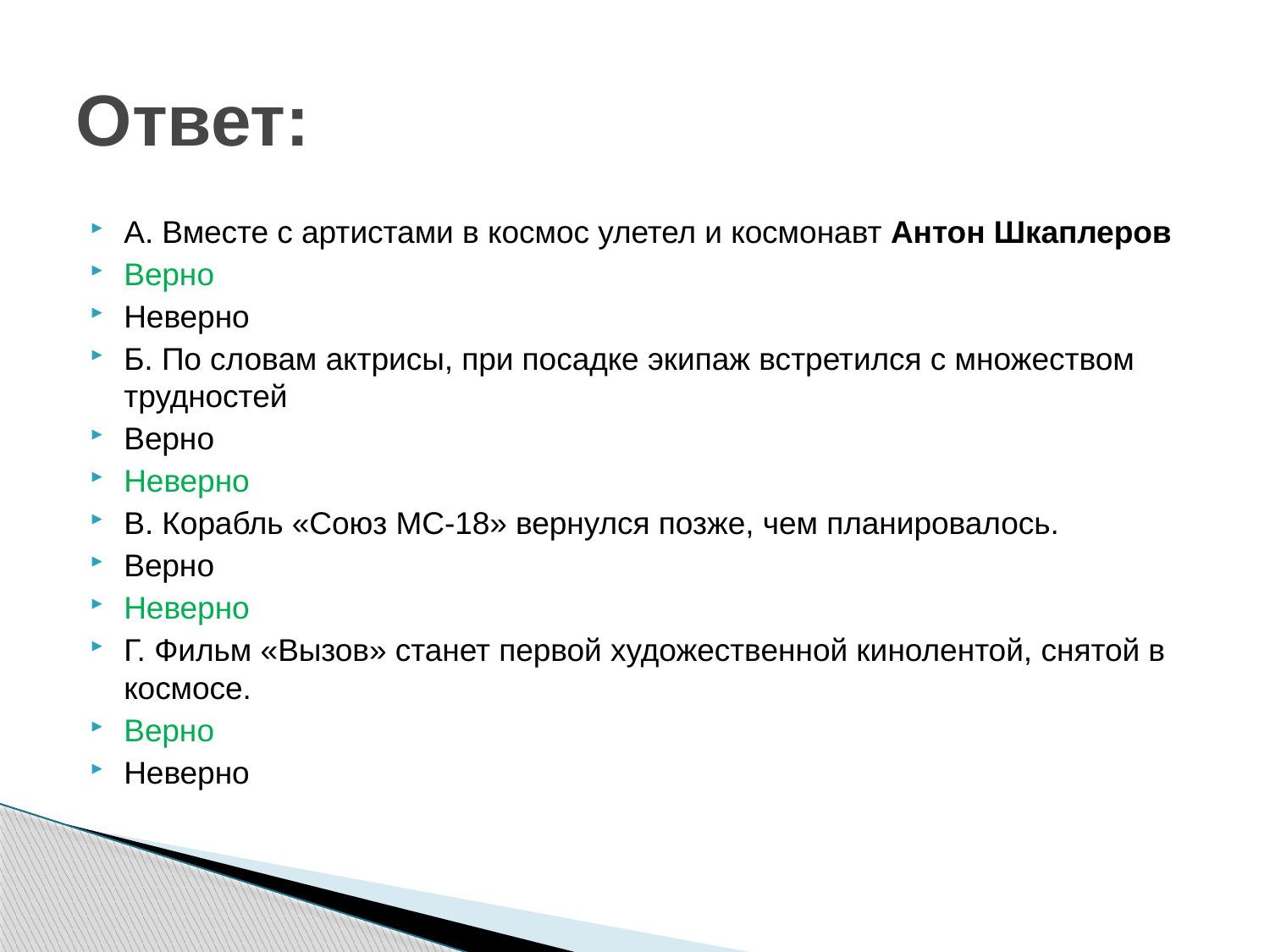

# Ответ:
А. Вместе с артистами в космос улетел и космонавт Антон Шкаплеров
Верно
Неверно
Б. По словам актрисы, при посадке экипаж встретился с множеством трудностей
Верно
Неверно
В. Корабль «Союз МС-18» вернулся позже, чем планировалось.
Верно
Неверно
Г. Фильм «Вызов» станет первой художественной кинолентой, снятой в космосе.
Верно
Неверно